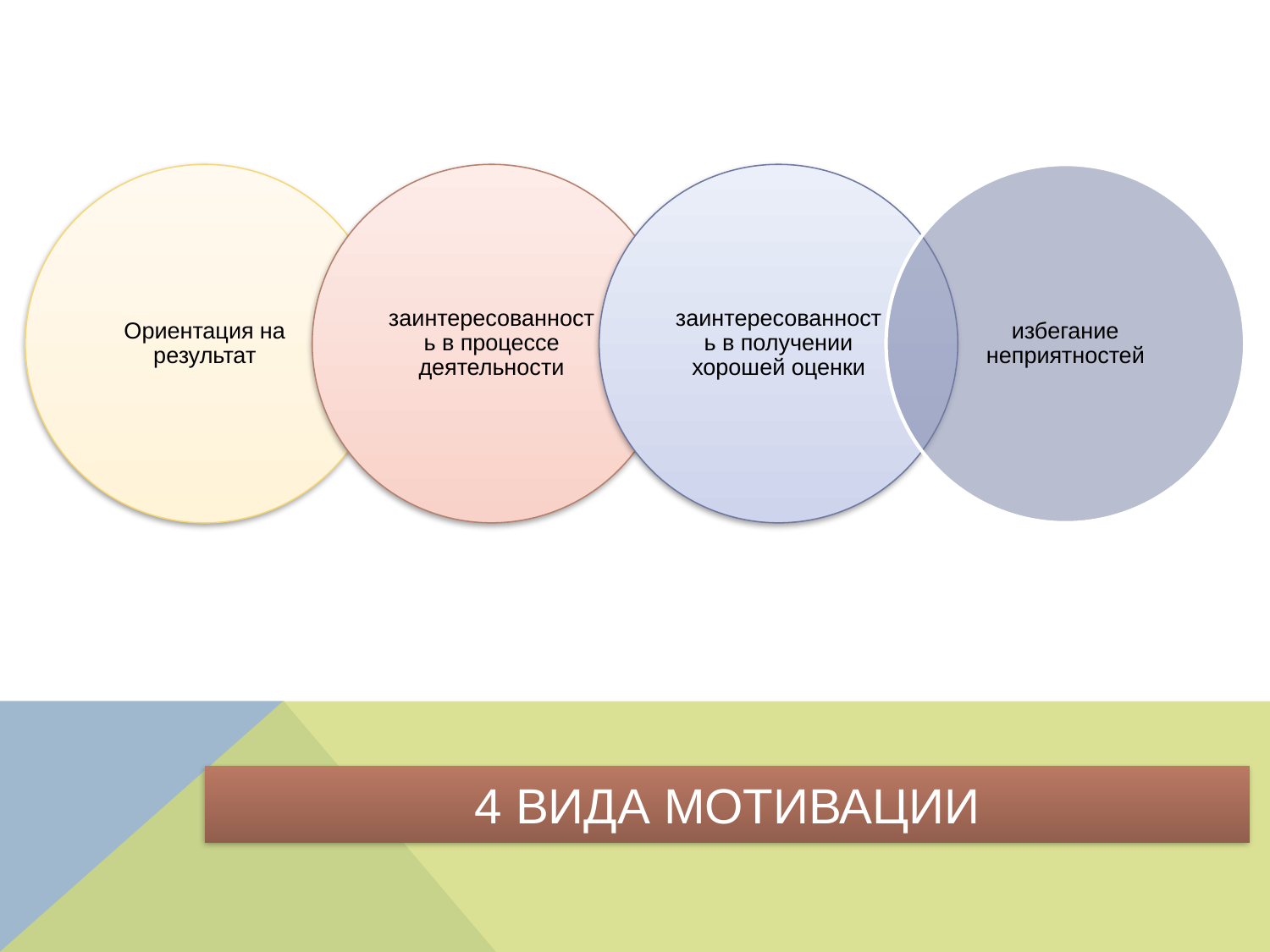

Ориентация на результат
заинтересованность в процессе деятельности
заинтересованность в получении хорошей оценки
избегание неприятностей
# 4 вида мотивации